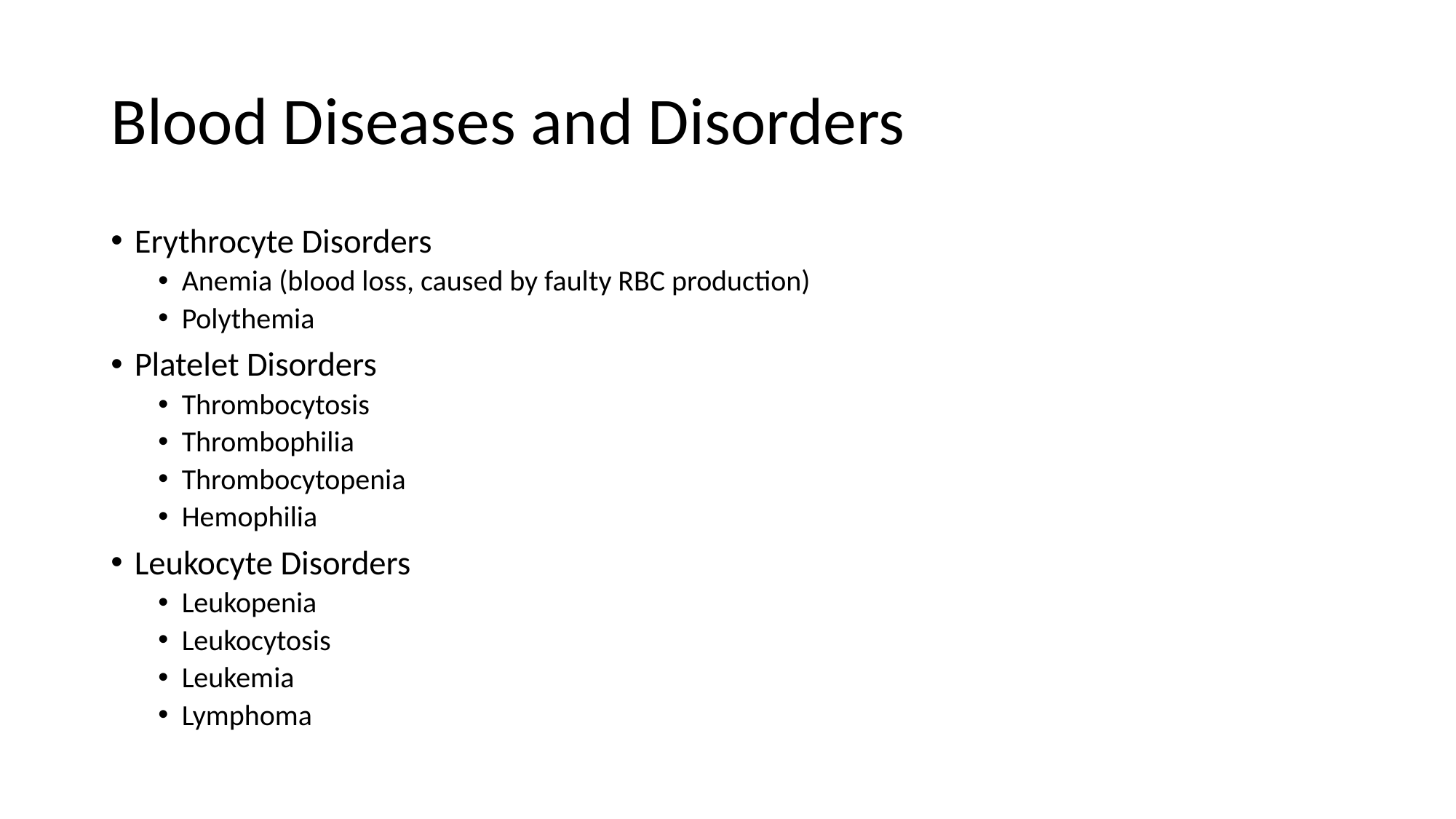

# Blood Diseases and Disorders
Erythrocyte Disorders
Anemia (blood loss, caused by faulty RBC production)
Polythemia
Platelet Disorders
Thrombocytosis
Thrombophilia
Thrombocytopenia
Hemophilia
Leukocyte Disorders
Leukopenia
Leukocytosis
Leukemia
Lymphoma